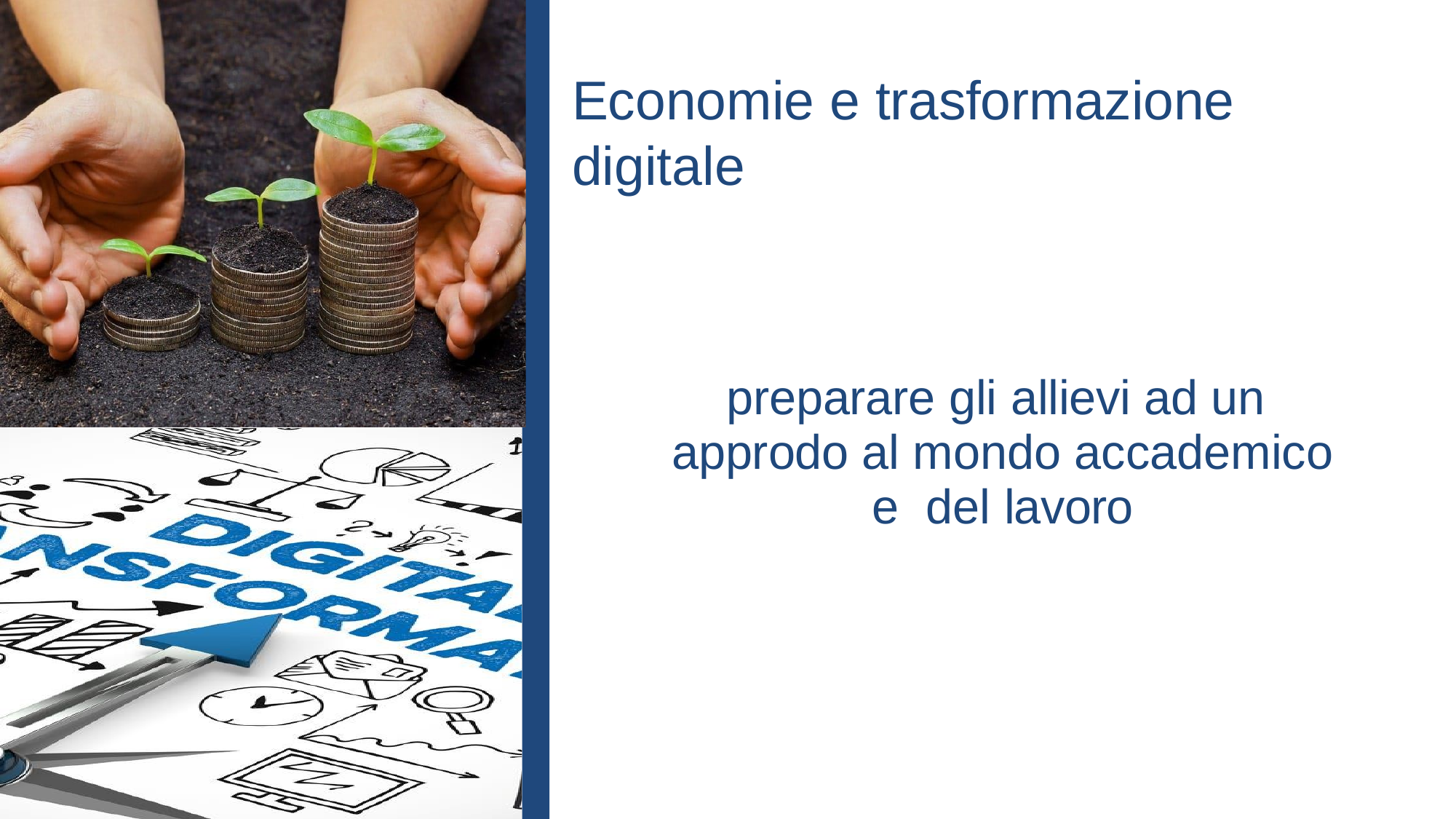

# Economie e trasformazione digitale
preparare gli allievi ad un  approdo al mondo accademico e  del lavoro